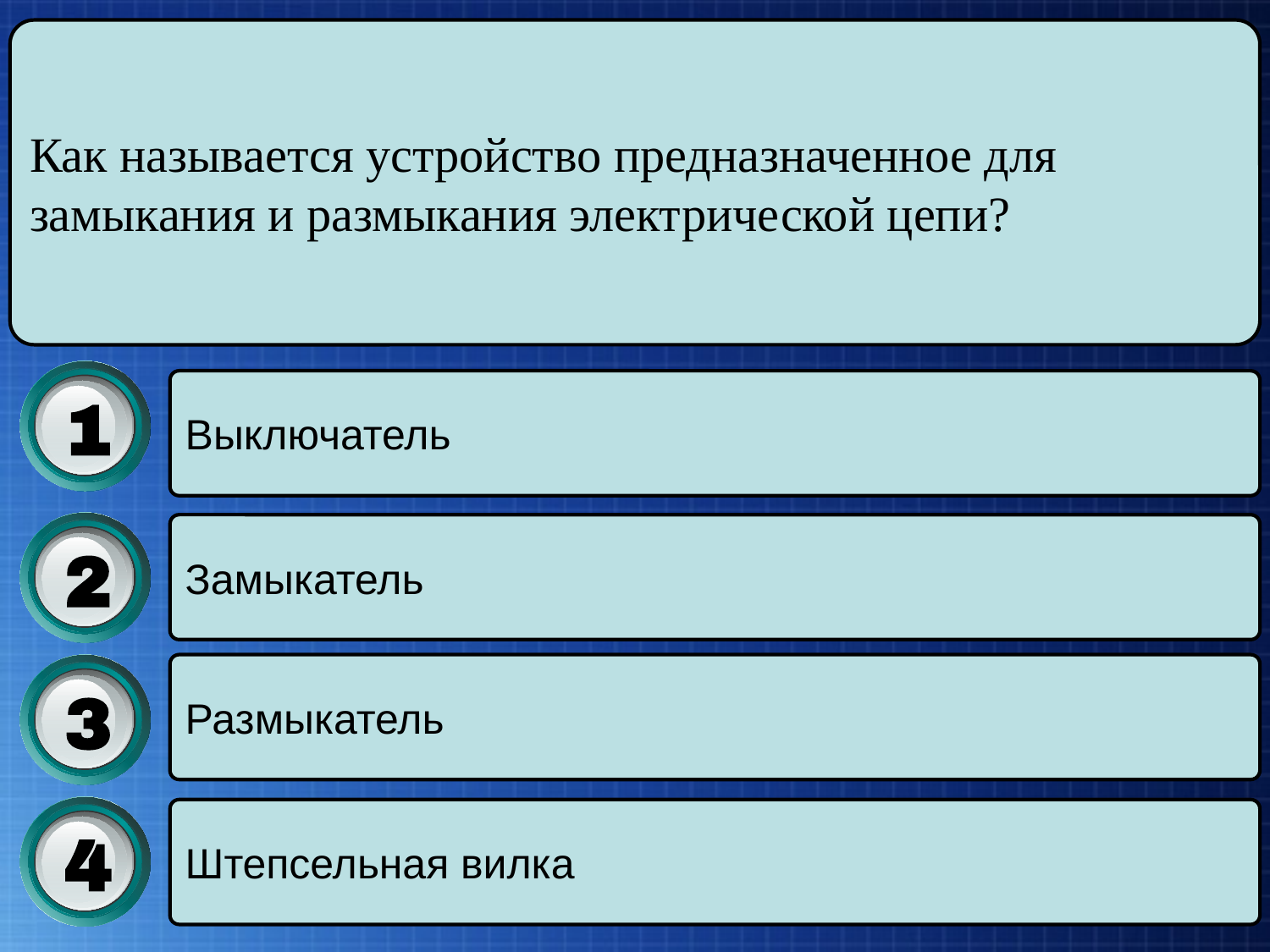

Как называется устройство предназначенное для замыкания и размыкания электрической цепи?

1
Выключатель

2
Замыкатель

3
Размыкатель

4
Штепсельная вилка